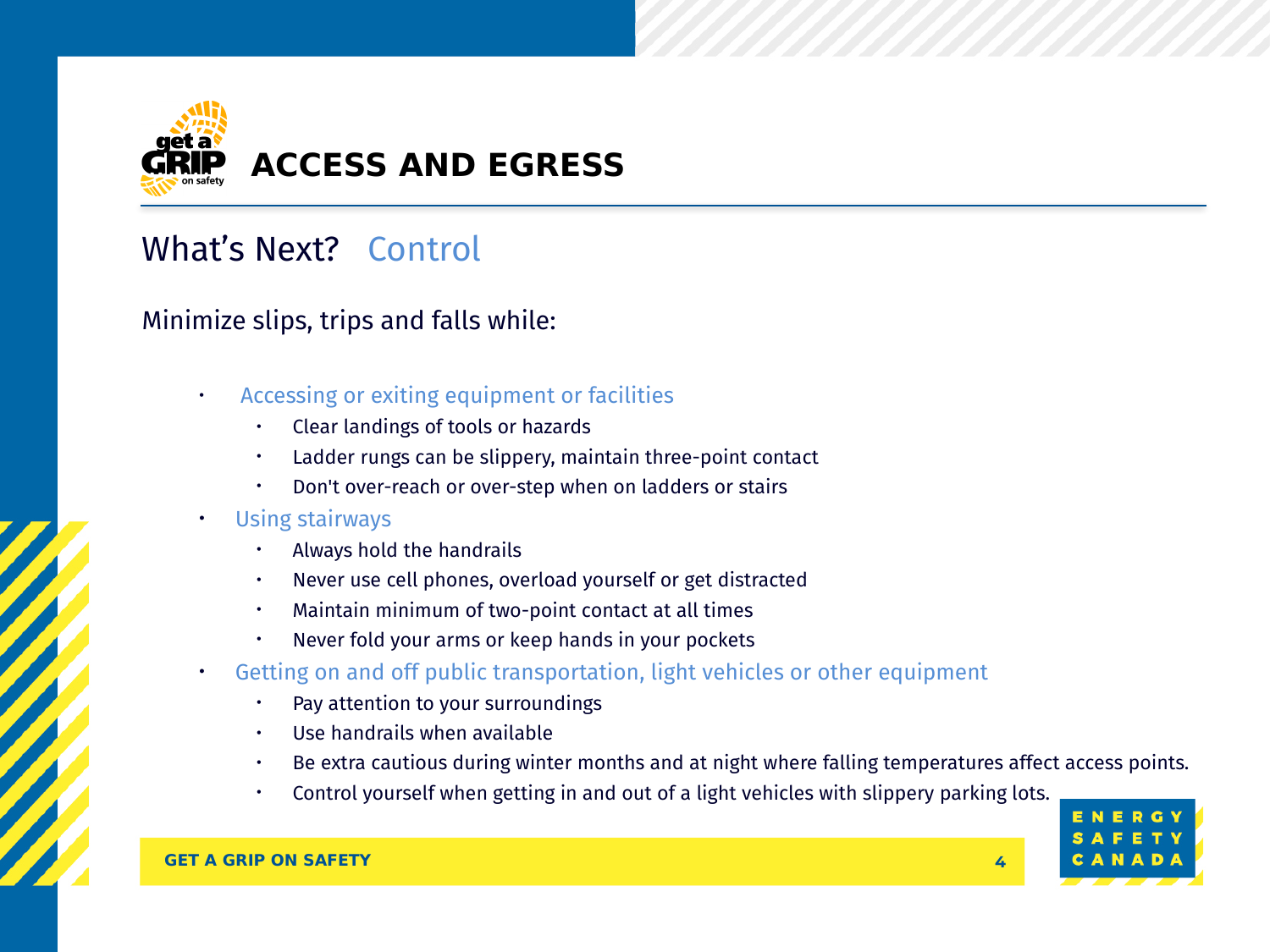

# Access and egress
What’s Next?   Control
Minimize slips, trips and falls while:

 Accessing or exiting equipment or facilities
Clear landings of tools or hazards
Ladder rungs can be slippery, maintain three-point contact
Don't over-reach or over-step when on ladders or stairs
Using stairways
Always hold the handrails
Never use cell phones, overload yourself or get distracted
Maintain minimum of two-point contact at all times
Never fold your arms or keep hands in your pockets
Getting on and off public transportation, light vehicles or other equipment
Pay attention to your surroundings
Use handrails when available
Be extra cautious during winter months and at night where falling temperatures affect access points.
Control yourself when getting in and out of a light vehicles with slippery parking lots.

Get a grip on safety
4